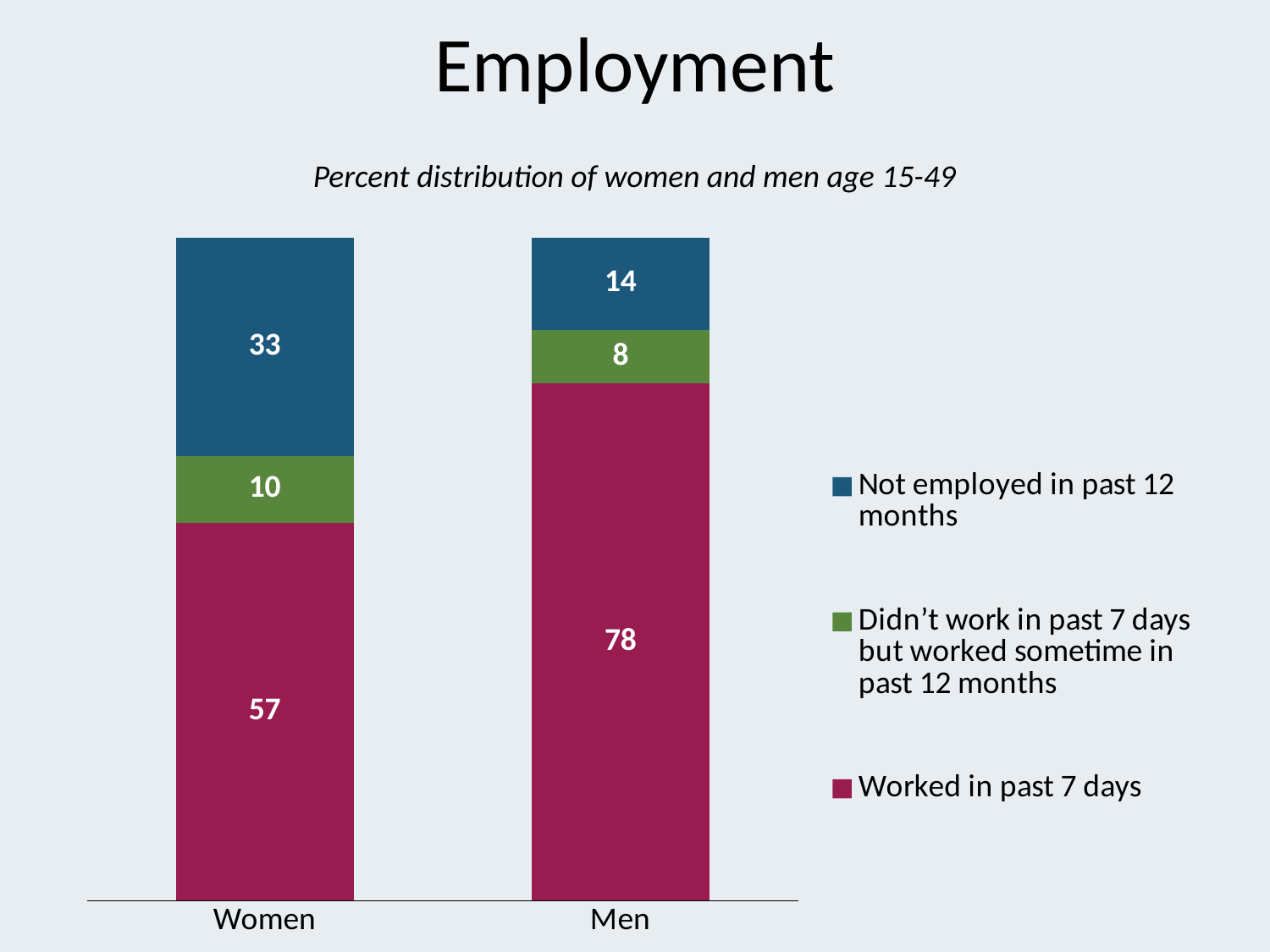

# Employment
Percent distribution of women and men age 15-49

### Chart

| Category | Worked in past 7 days | Didn’t work in past 7 days but worked sometime in past 12 months | Not employed in past 12 months |
|---|---|---|---|
| Women | 57.0 | 10.0 | 33.0 |
| Men | 78.0 | 8.0 | 14.0 |